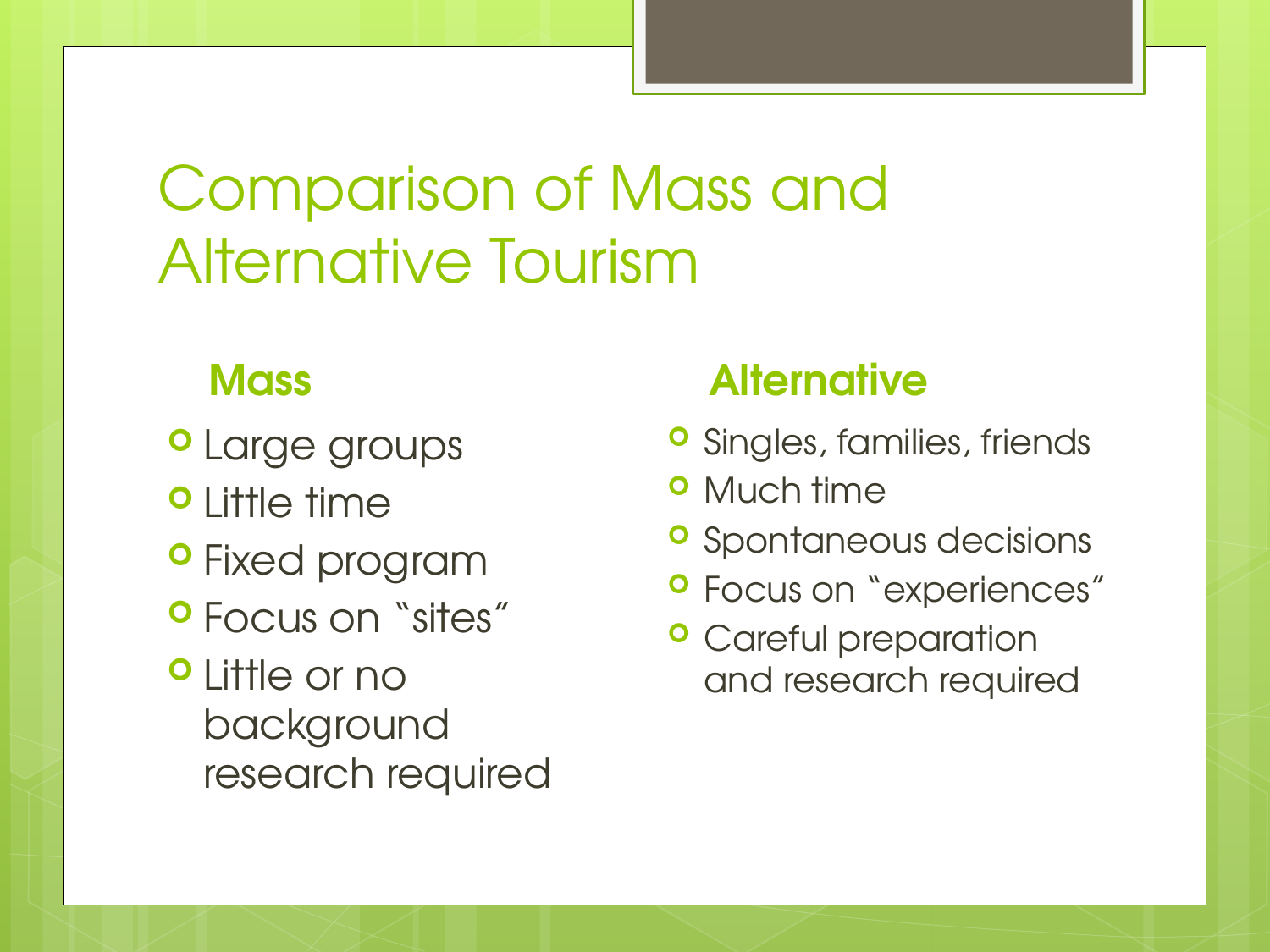

# Comparison of Mass and Alternative Tourism
Mass
Alternative
Large groups
Little time
Fixed program
Focus on “sites”
Little or no background research required
Singles, families, friends
Much time
Spontaneous decisions
Focus on “experiences”
Careful preparation and research required